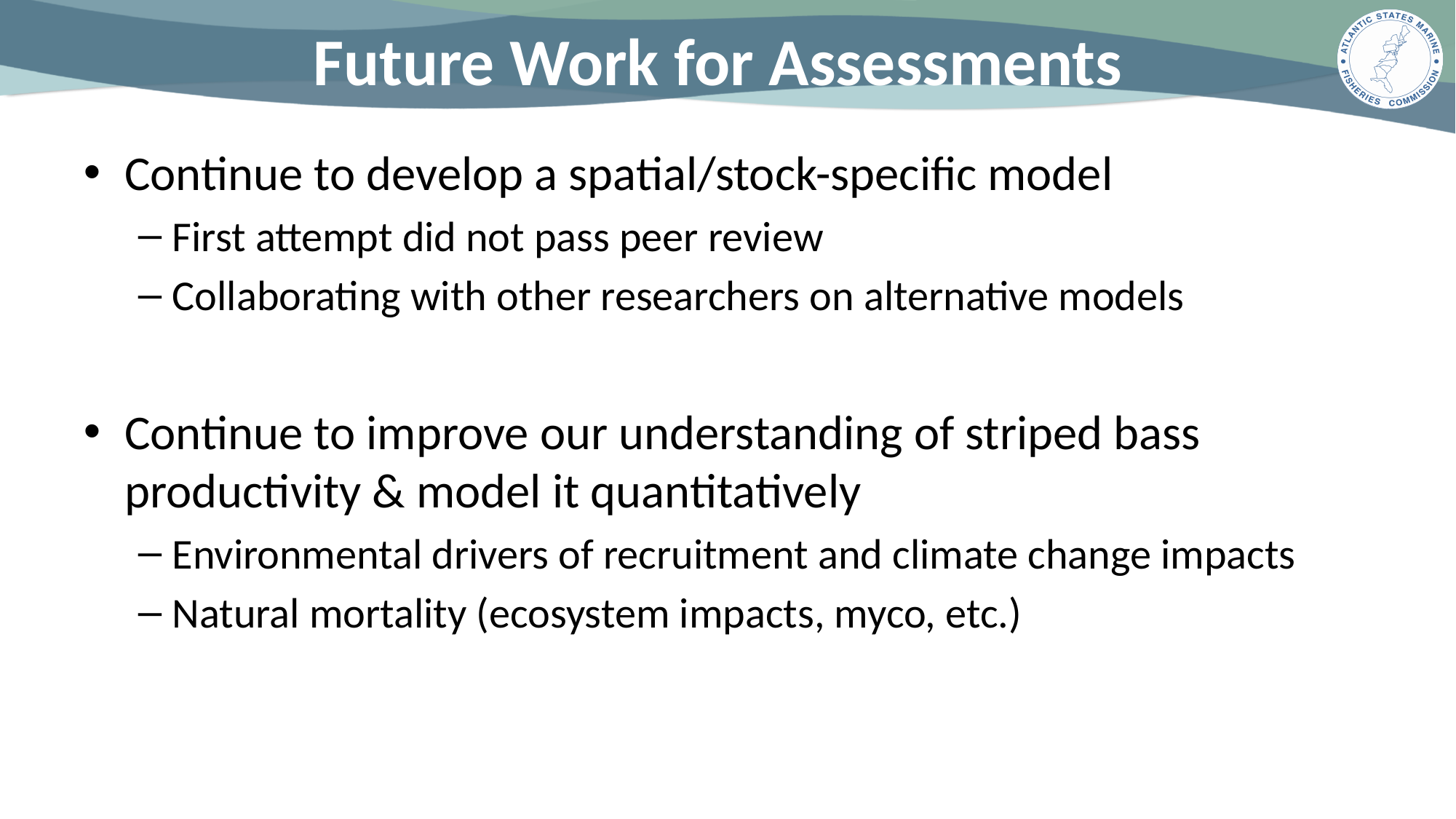

# Future Work for Assessments
Continue to develop a spatial/stock-specific model
First attempt did not pass peer review
Collaborating with other researchers on alternative models

Continue to improve our understanding of striped bass productivity & model it quantitatively
Environmental drivers of recruitment and climate change impacts
Natural mortality (ecosystem impacts, myco, etc.)